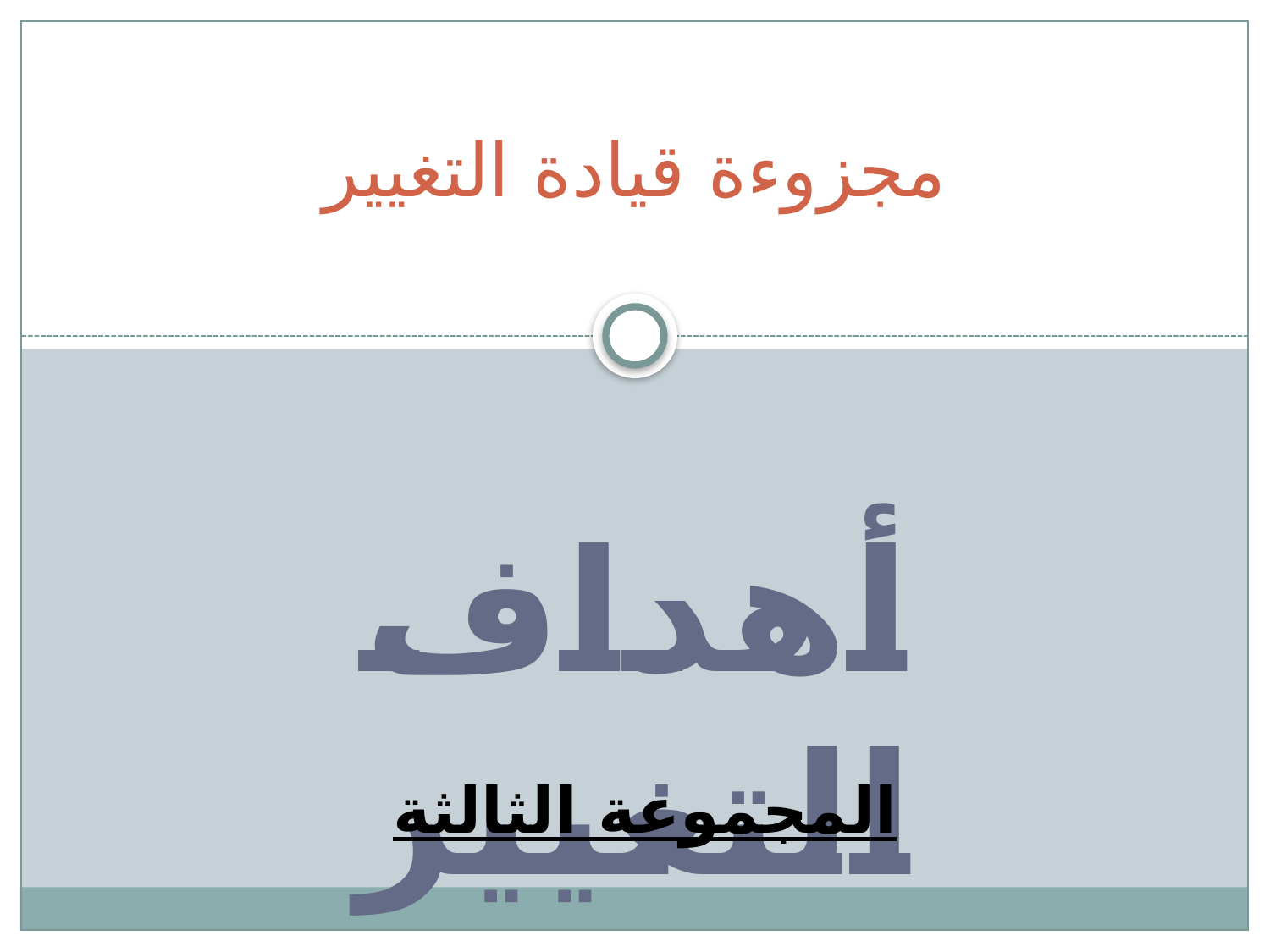

# مجزوءة قيادة التغيير
أهداف التغيير
المجموعة الثالثة